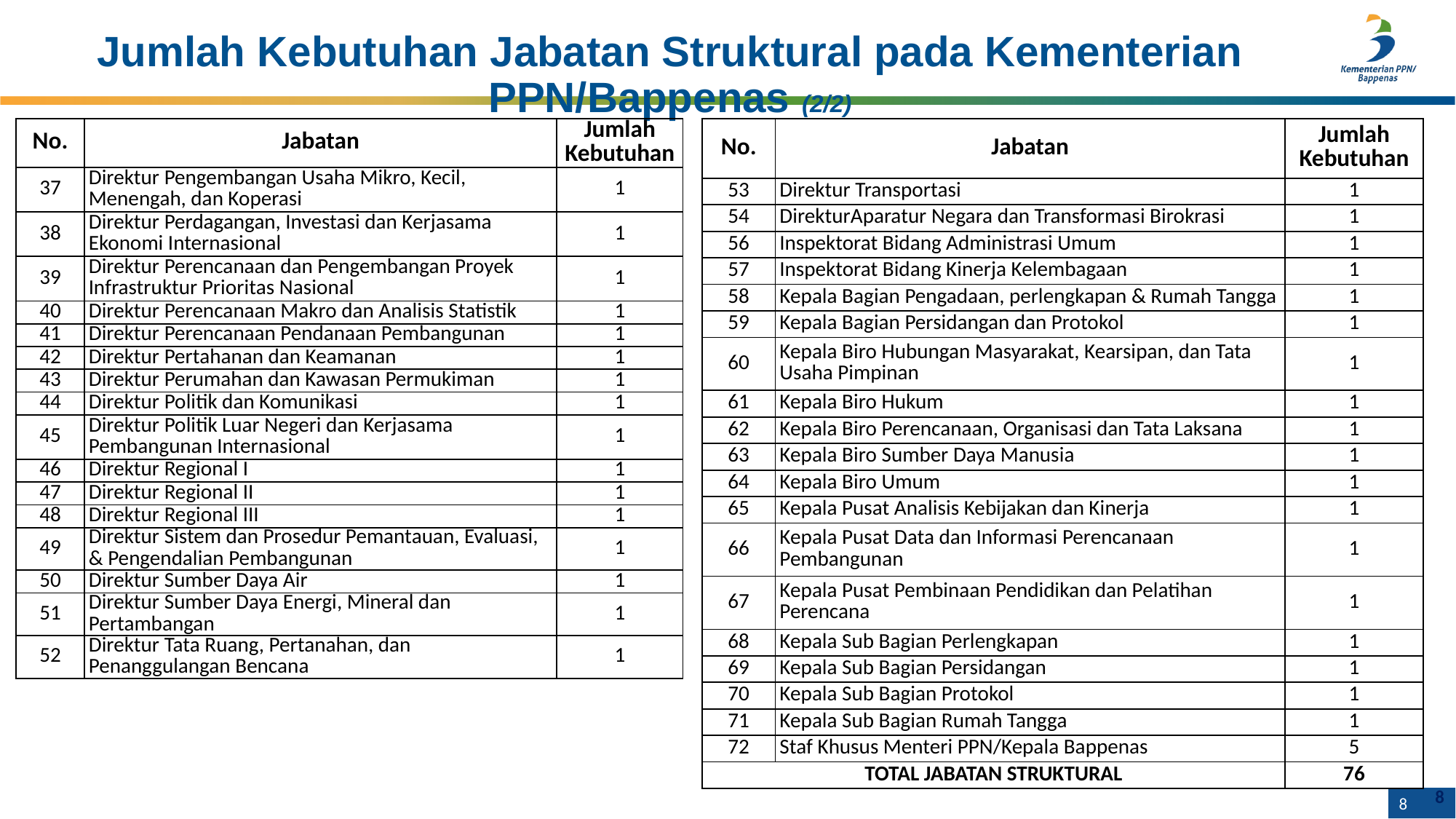

# Jumlah Kebutuhan Jabatan Struktural pada Kementerian PPN/Bappenas (2/2)
| No. | Jabatan | Jumlah Kebutuhan |
| --- | --- | --- |
| 37 | Direktur Pengembangan Usaha Mikro, Kecil, Menengah, dan Koperasi | 1 |
| 38 | Direktur Perdagangan, Investasi dan Kerjasama Ekonomi Internasional | 1 |
| 39 | Direktur Perencanaan dan Pengembangan Proyek Infrastruktur Prioritas Nasional | 1 |
| 40 | Direktur Perencanaan Makro dan Analisis Statistik | 1 |
| 41 | Direktur Perencanaan Pendanaan Pembangunan | 1 |
| 42 | Direktur Pertahanan dan Keamanan | 1 |
| 43 | Direktur Perumahan dan Kawasan Permukiman | 1 |
| 44 | Direktur Politik dan Komunikasi | 1 |
| 45 | Direktur Politik Luar Negeri dan Kerjasama Pembangunan Internasional | 1 |
| 46 | Direktur Regional I | 1 |
| 47 | Direktur Regional II | 1 |
| 48 | Direktur Regional III | 1 |
| 49 | Direktur Sistem dan Prosedur Pemantauan, Evaluasi, & Pengendalian Pembangunan | 1 |
| 50 | Direktur Sumber Daya Air | 1 |
| 51 | Direktur Sumber Daya Energi, Mineral dan Pertambangan | 1 |
| 52 | Direktur Tata Ruang, Pertanahan, dan Penanggulangan Bencana | 1 |
| No. | Jabatan | Jumlah Kebutuhan |
| --- | --- | --- |
| 53 | Direktur Transportasi | 1 |
| 54 | DirekturAparatur Negara dan Transformasi Birokrasi | 1 |
| 56 | Inspektorat Bidang Administrasi Umum | 1 |
| 57 | Inspektorat Bidang Kinerja Kelembagaan | 1 |
| 58 | Kepala Bagian Pengadaan, perlengkapan & Rumah Tangga | 1 |
| 59 | Kepala Bagian Persidangan dan Protokol | 1 |
| 60 | Kepala Biro Hubungan Masyarakat, Kearsipan, dan Tata Usaha Pimpinan | 1 |
| 61 | Kepala Biro Hukum | 1 |
| 62 | Kepala Biro Perencanaan, Organisasi dan Tata Laksana | 1 |
| 63 | Kepala Biro Sumber Daya Manusia | 1 |
| 64 | Kepala Biro Umum | 1 |
| 65 | Kepala Pusat Analisis Kebijakan dan Kinerja | 1 |
| 66 | Kepala Pusat Data dan Informasi Perencanaan Pembangunan | 1 |
| 67 | Kepala Pusat Pembinaan Pendidikan dan Pelatihan Perencana | 1 |
| 68 | Kepala Sub Bagian Perlengkapan | 1 |
| 69 | Kepala Sub Bagian Persidangan | 1 |
| 70 | Kepala Sub Bagian Protokol | 1 |
| 71 | Kepala Sub Bagian Rumah Tangga | 1 |
| 72 | Staf Khusus Menteri PPN/Kepala Bappenas | 5 |
| TOTAL JABATAN STRUKTURAL |  | 76 |
8